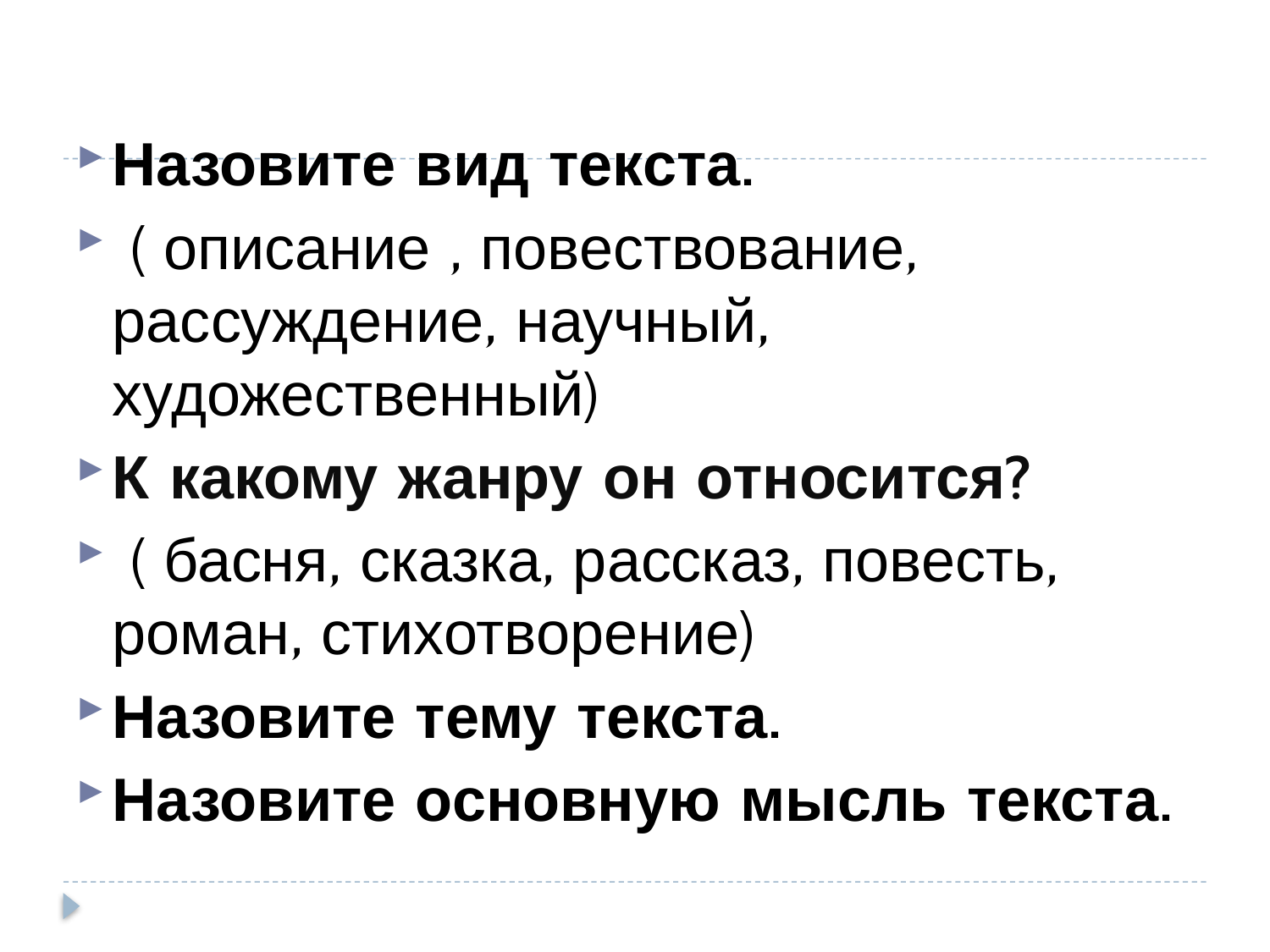

#
Назовите вид текста.
 ( описание , повествование, рассуждение, научный, художественный)
К какому жанру он относится?
 ( басня, сказка, рассказ, повесть, роман, стихотворение)
Назовите тему текста.
Назовите основную мысль текста.